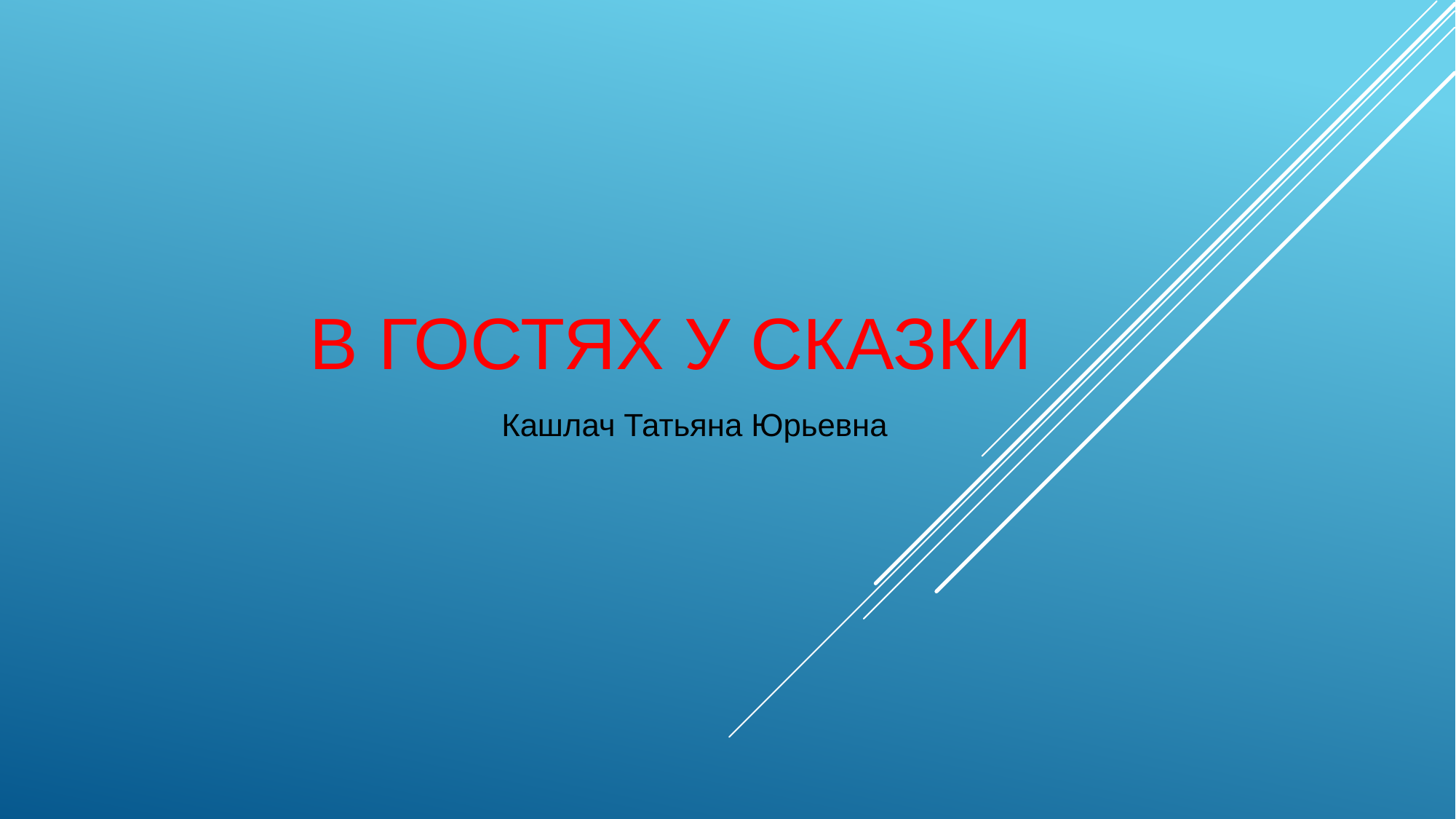

# В гостях у сказки
Кашлач Татьяна Юрьевна